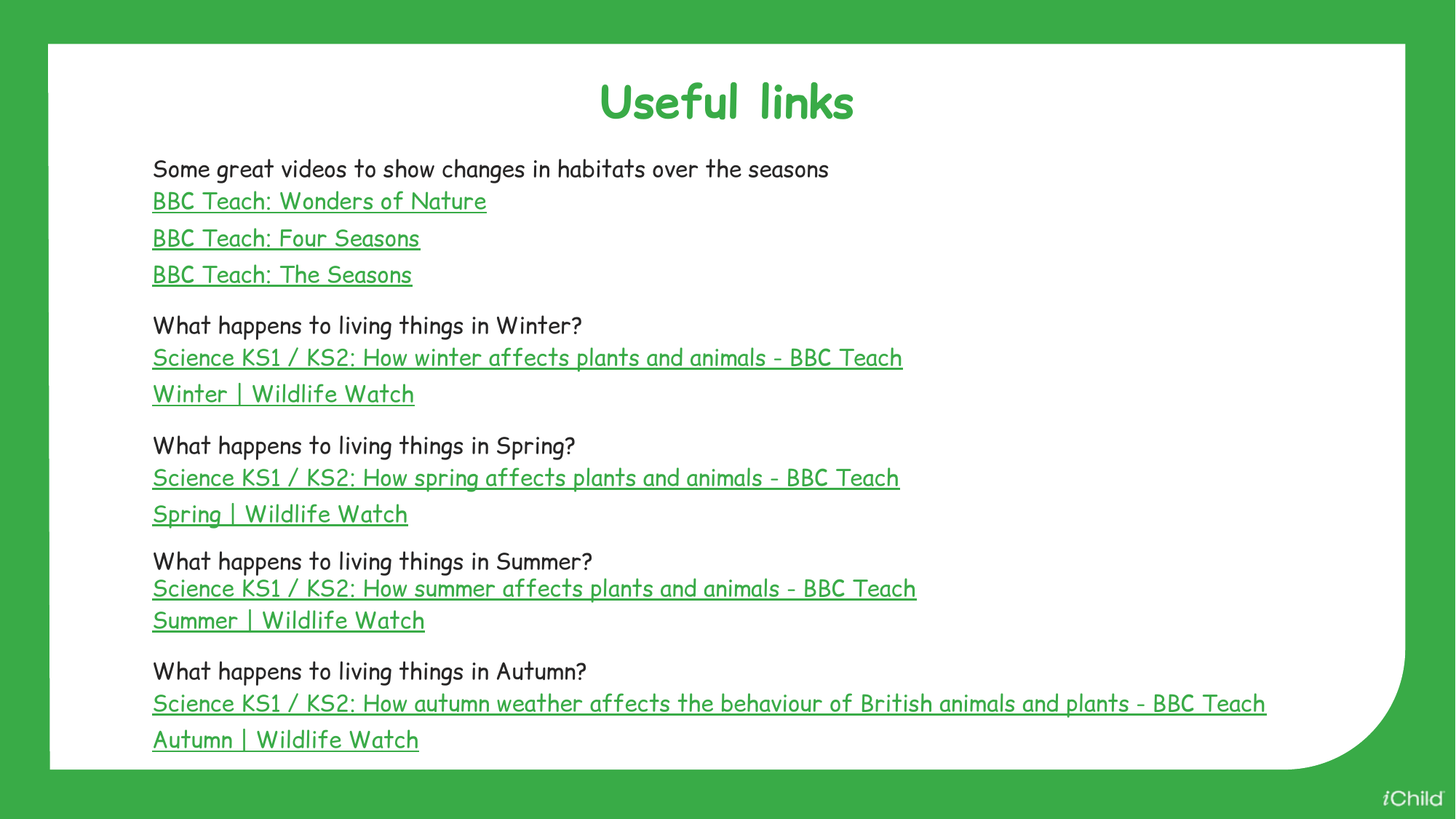

Useful links
Some great videos to show changes in habitats over the seasons
BBC Teach: Wonders of Nature
BBC Teach: Four Seasons
BBC Teach: The Seasons
What happens to living things in Winter?
Science KS1 / KS2: How winter affects plants and animals - BBC Teach
Winter | Wildlife Watch
What happens to living things in Spring?
Science KS1 / KS2: How spring affects plants and animals - BBC Teach
Spring | Wildlife Watch
What happens to living things in Summer?
Science KS1 / KS2: How summer affects plants and animals - BBC Teach
Summer | Wildlife Watch
What happens to living things in Autumn?
Science KS1 / KS2: How autumn weather affects the behaviour of British animals and plants - BBC Teach
Autumn | Wildlife Watch